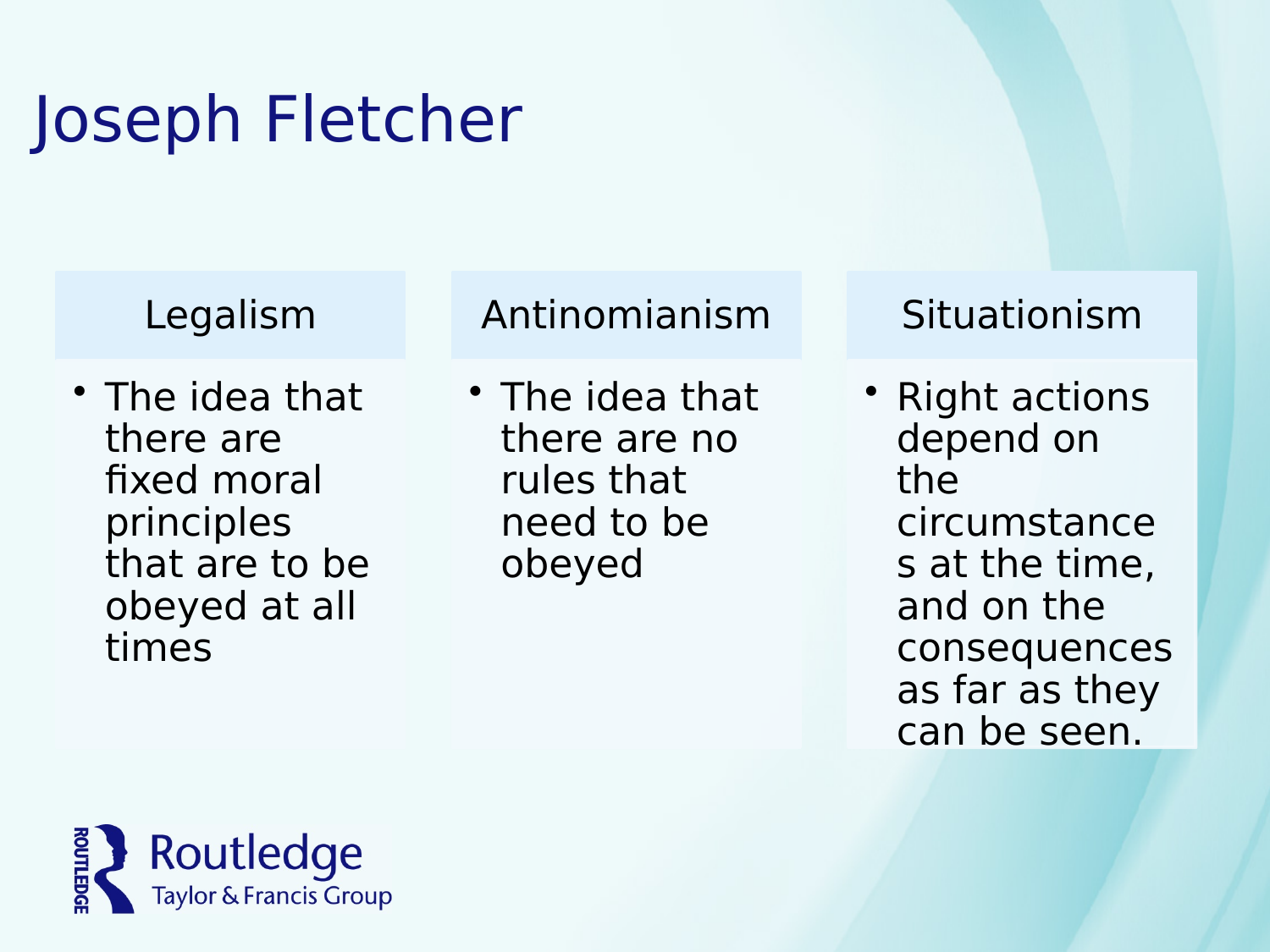

# Joseph Fletcher
Legalism
The idea that there are fixed moral principles that are to be obeyed at all times
Antinomianism
The idea that there are no rules that need to be obeyed
Situationism
Right actions depend on the circumstances at the time, and on the consequences as far as they can be seen.